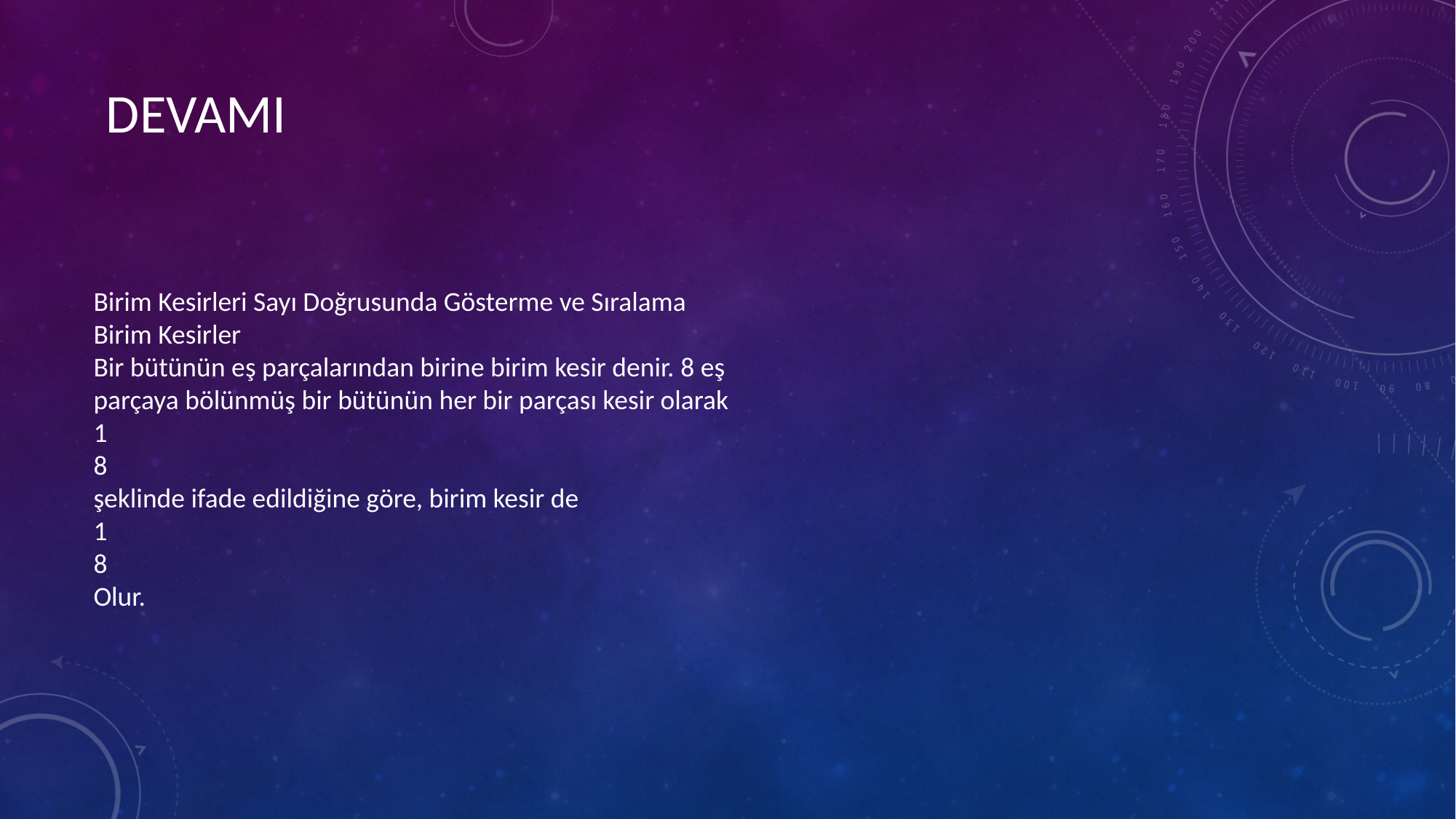

# devamı

Birim Kesirleri Sayı Doğrusunda Gösterme ve Sıralama
Birim Kesirler
Bir bütünün eş parçalarından birine birim kesir denir. 8 eş
parçaya bölünmüş bir bütünün her bir parçası kesir olarak
1
8
şeklinde ifade edildiğine göre, birim kesir de
1
8
Olur.